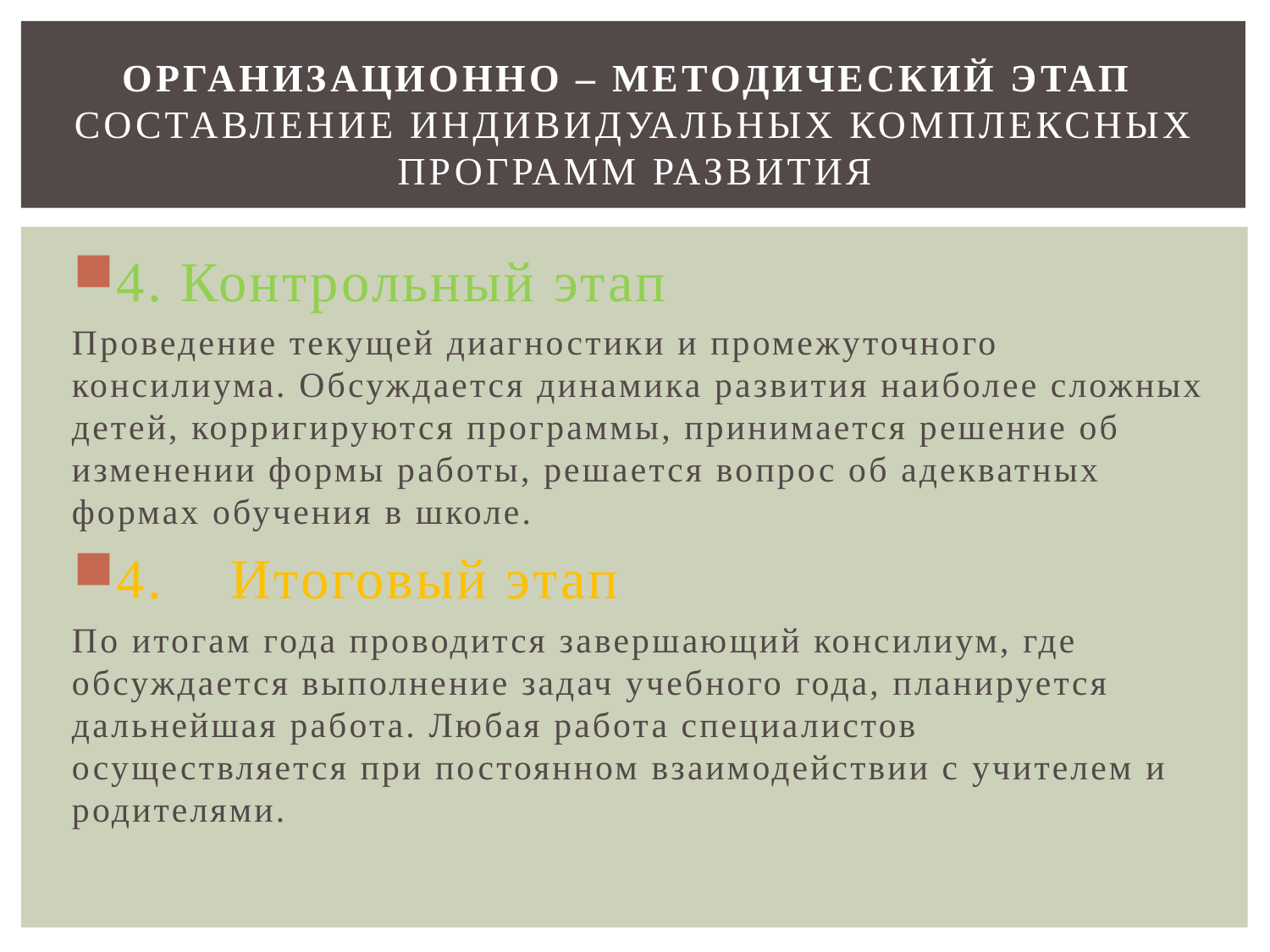

# Организационно – методический этап Составление индивидуальных комплексных программ развития
4. Контрольный этап
Проведение текущей диагностики и промежуточного консилиума. Обсуждается динамика развития наиболее сложных детей, корригируются программы, принимается решение об изменении формы работы, решается вопрос об адекватных формах обучения в школе.
4.	Итоговый этап
По итогам года проводится завершающий консилиум, где обсуждается выполнение задач учебного года, планируется дальнейшая работа. Любая работа специалистов осуществляется при постоянном взаимодействии с учителем и родителями.